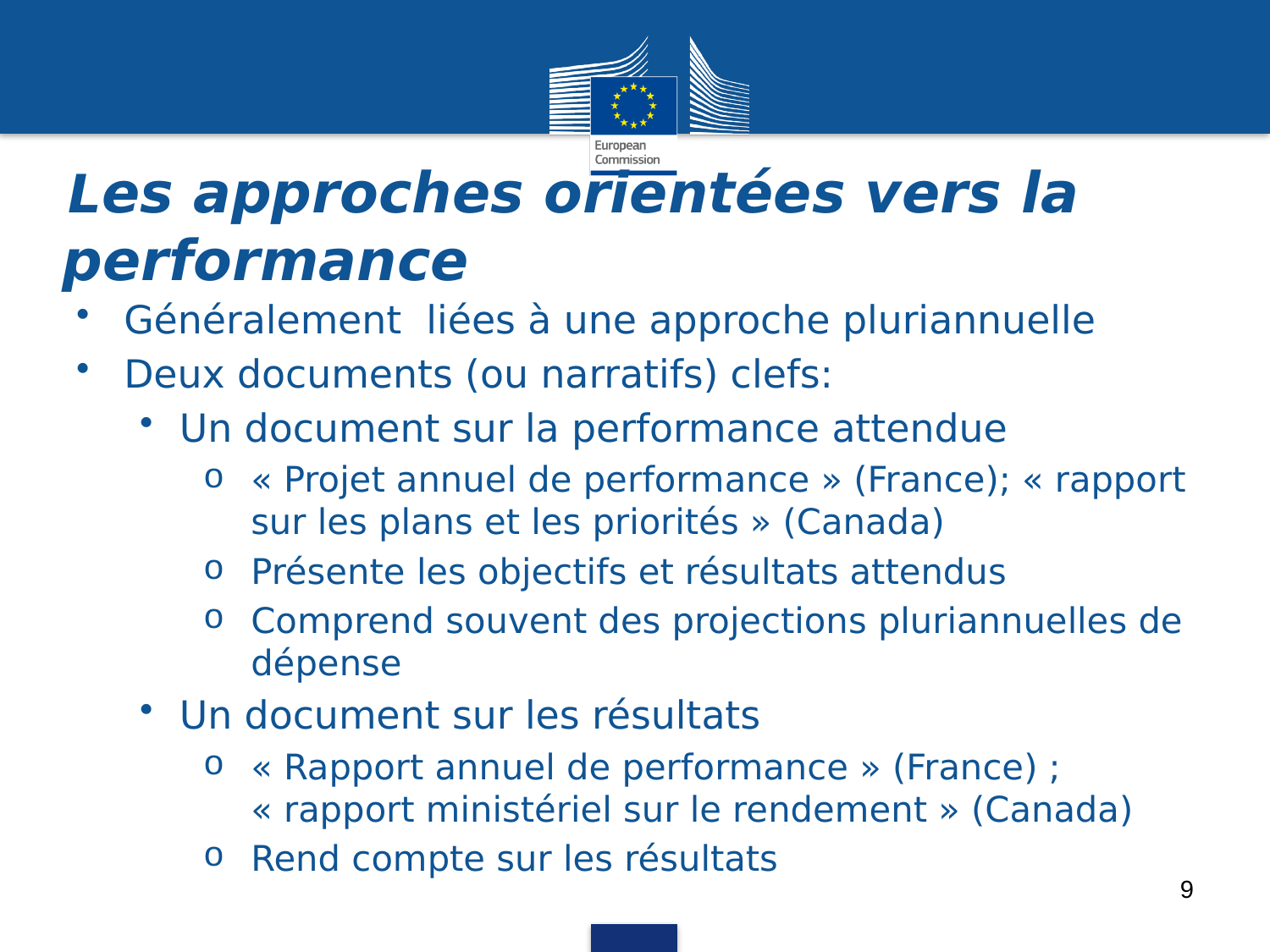

# Les approches orientées vers la performance
Généralement  liées à une approche pluriannuelle
Deux documents (ou narratifs) clefs:
Un document sur la performance attendue
« Projet annuel de performance » (France); « rapport sur les plans et les priorités » (Canada)
Présente les objectifs et résultats attendus
Comprend souvent des projections pluriannuelles de dépense
Un document sur les résultats
« Rapport annuel de performance » (France) ; « rapport ministériel sur le rendement » (Canada)
Rend compte sur les résultats

9